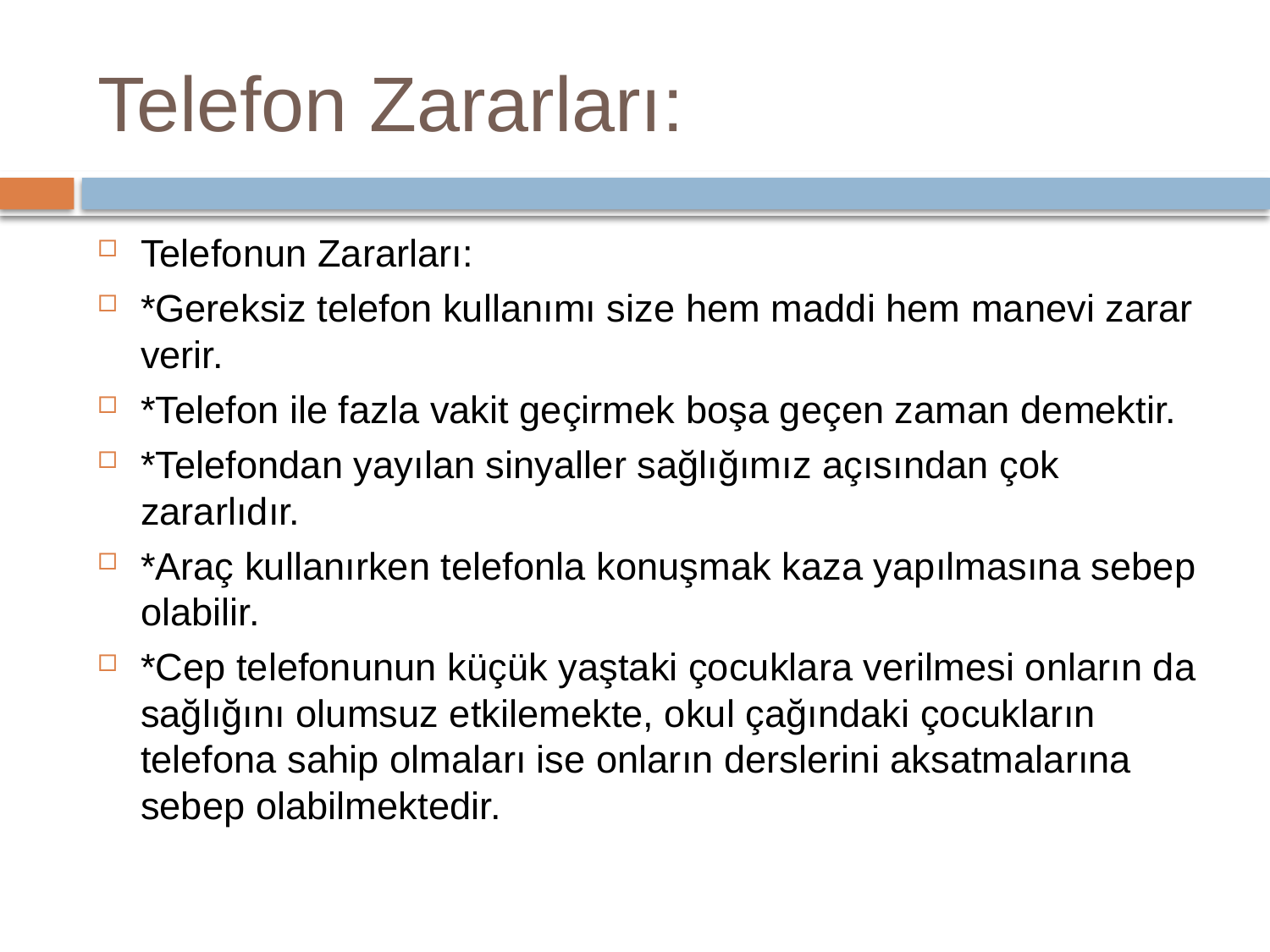

# Telefon Zararları:
Telefonun Zararları:
*Gereksiz telefon kullanımı size hem maddi hem manevi zarar verir.
*Telefon ile fazla vakit geçirmek boşa geçen zaman demektir.
*Telefondan yayılan sinyaller sağlığımız açısından çok zararlıdır.
*Araç kullanırken telefonla konuşmak kaza yapılmasına sebep olabilir.
*Cep telefonunun küçük yaştaki çocuklara verilmesi onların da sağlığını olumsuz etkilemekte, okul çağındaki çocukların telefona sahip olmaları ise onların derslerini aksatmalarına sebep olabilmektedir.